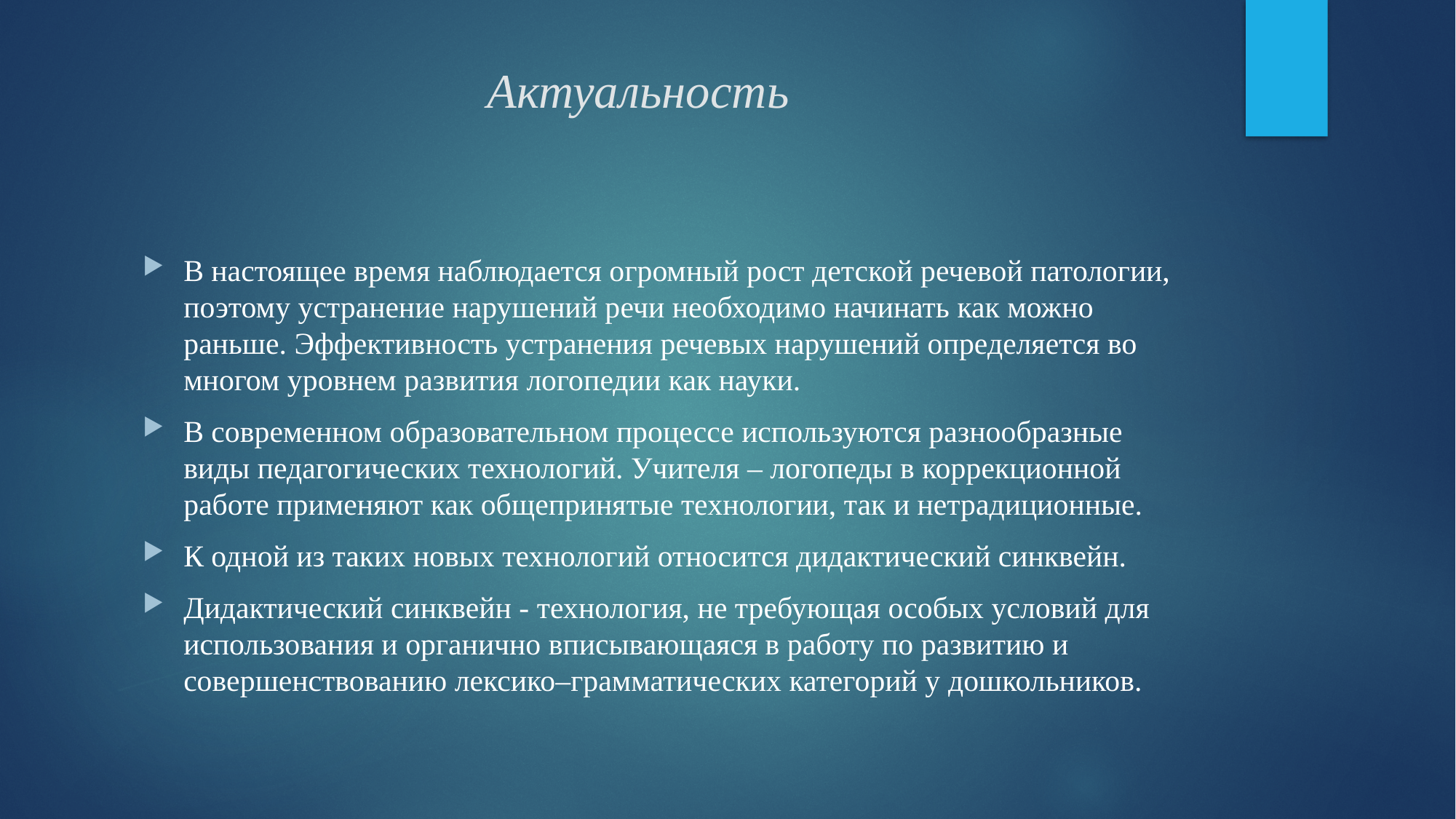

# Актуальность
В настоящее время наблюдается огромный рост детской речевой патологии, поэтому устранение нарушений речи необходимо начинать как можно раньше. Эффективность устранения речевых нарушений определяется во многом уровнем развития логопедии как науки.
В современном образовательном процессе используются разнообразные виды педагогических технологий. Учителя – логопеды в коррекционной работе применяют как общепринятые технологии, так и нетрадиционные.
К одной из таких новых технологий относится дидактический синквейн.
Дидактический синквейн - технология, не требующая особых условий для использования и органично вписывающаяся в работу по развитию и совершенствованию лексико–грамматических категорий у дошкольников.